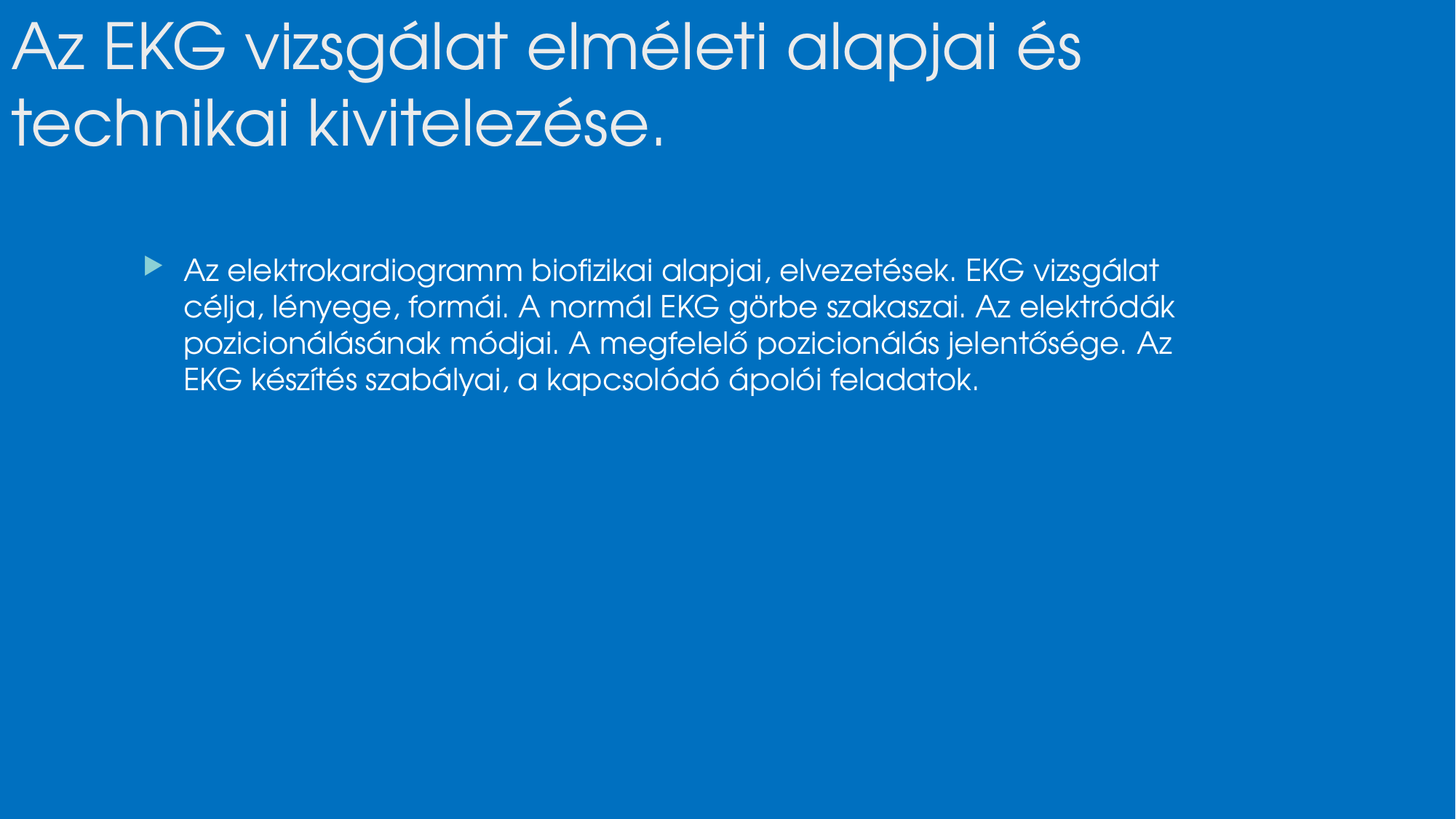

# Az EKG vizsgálat elméleti alapjai és technikai kivitelezése.
Az elektrokardiogramm biofizikai alapjai, elvezetések. EKG vizsgálat célja, lényege, formái. A normál EKG görbe szakaszai. Az elektródák pozicionálásának módjai. A megfelelő pozicionálás jelentősége. Az EKG készítés szabályai, a kapcsolódó ápolói feladatok.